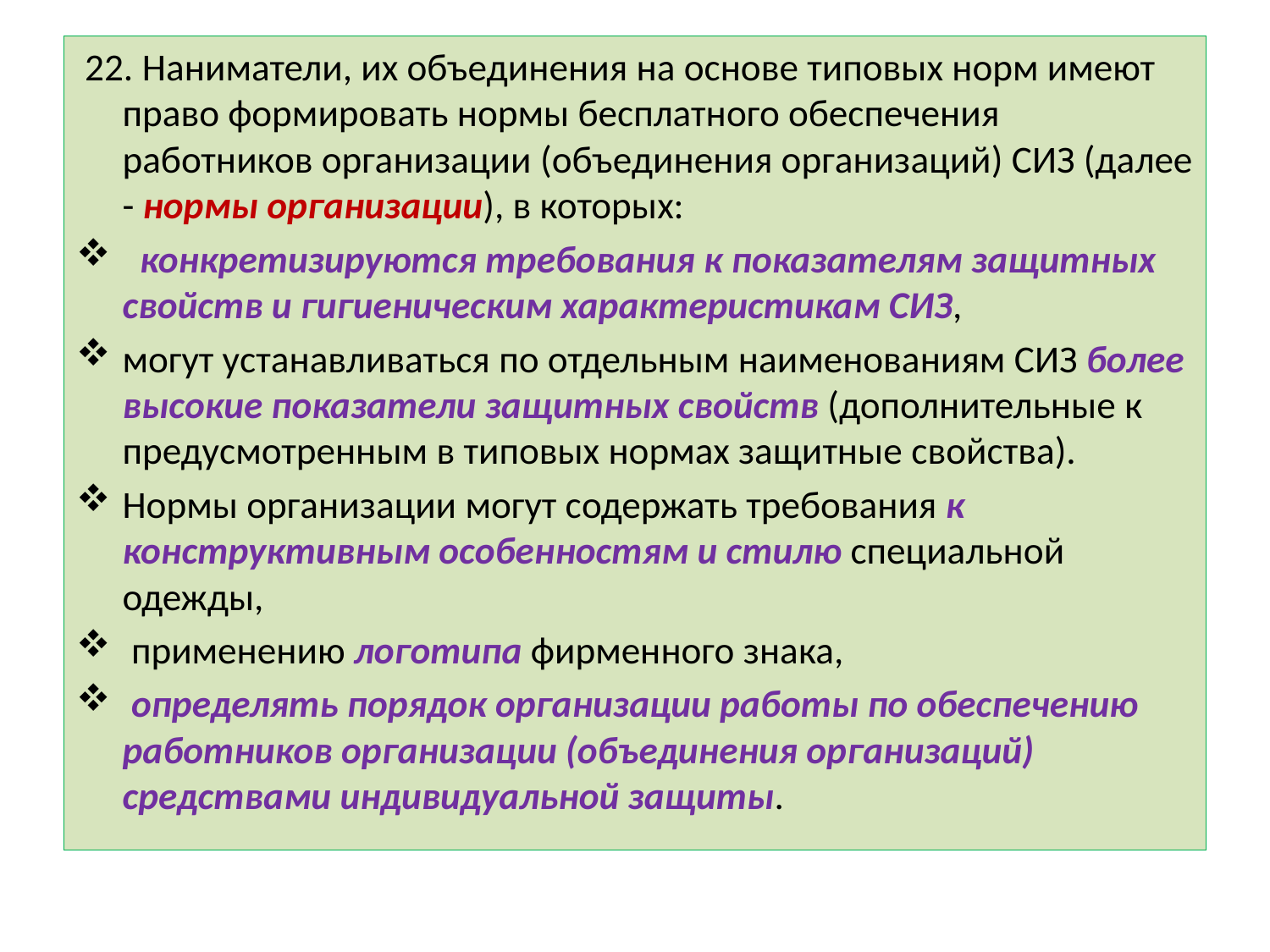

22. Наниматели, их объединения на основе типовых норм имеют право формировать нормы бесплатного обеспечения работников организации (объединения организаций) СИЗ (далее - нормы организации), в которых:
  конкретизируются требования к показателям защитных свойств и гигиеническим характеристикам СИЗ,
могут устанавливаться по отдельным наименованиям СИЗ более высокие показатели защитных свойств (дополнительные к предусмотренным в типовых нормах защитные свойства).
Нормы организации могут содержать требования к конструктивным особенностям и стилю специальной одежды,
 применению логотипа фирменного знака,
 определять порядок организации работы по обеспечению работников организации (объединения организаций) средствами индивидуальной защиты.